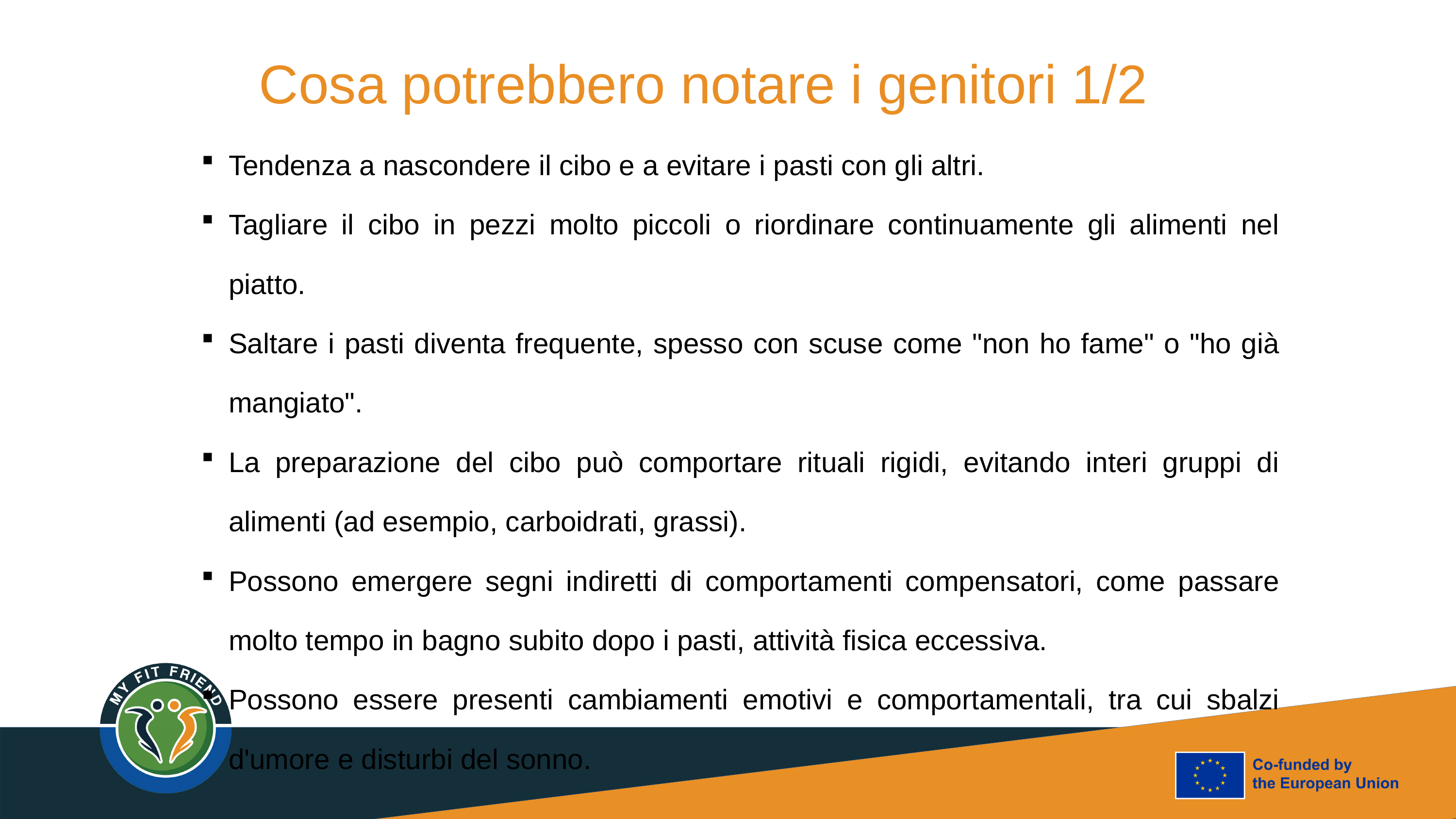

Cosa potrebbero notare i genitori 1/2
Tendenza a nascondere il cibo e a evitare i pasti con gli altri.
Tagliare il cibo in pezzi molto piccoli o riordinare continuamente gli alimenti nel piatto.
Saltare i pasti diventa frequente, spesso con scuse come "non ho fame" o "ho già mangiato".
La preparazione del cibo può comportare rituali rigidi, evitando interi gruppi di alimenti (ad esempio, carboidrati, grassi).
Possono emergere segni indiretti di comportamenti compensatori, come passare molto tempo in bagno subito dopo i pasti, attività fisica eccessiva.
Possono essere presenti cambiamenti emotivi e comportamentali, tra cui sbalzi d'umore e disturbi del sonno.